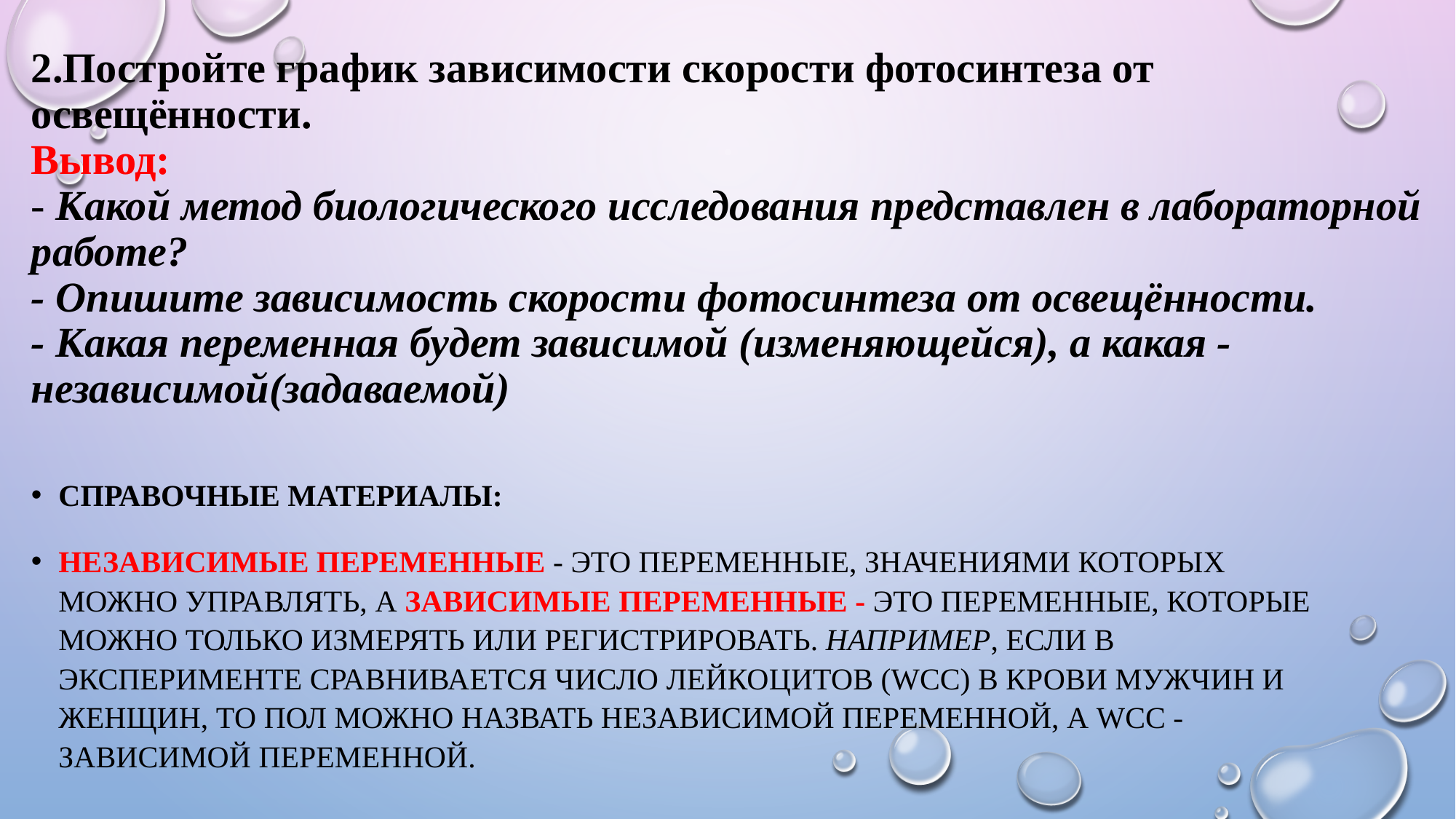

# 2.Постройте график зависимости скорости фотосинтеза от освещённости. Вывод: - Какой метод биологического исследования представлен в лабораторной работе? - Опишите зависимость скорости фотосинтеза от освещённости. - Какая переменная будет зависимой (изменяющейся), а какая -  независимой(задаваемой)
Справочные материалы:
Независимые переменные - это переменные, значениями которых можно управлять, а зависимые переменные - это переменные, которые можно только измерять или регистрировать. Например, если в эксперименте сравнивается число лейкоцитов (wcc) в крови мужчин и женщин, то пол можно назвать независимой переменной, а wcc - зависимой переменной.